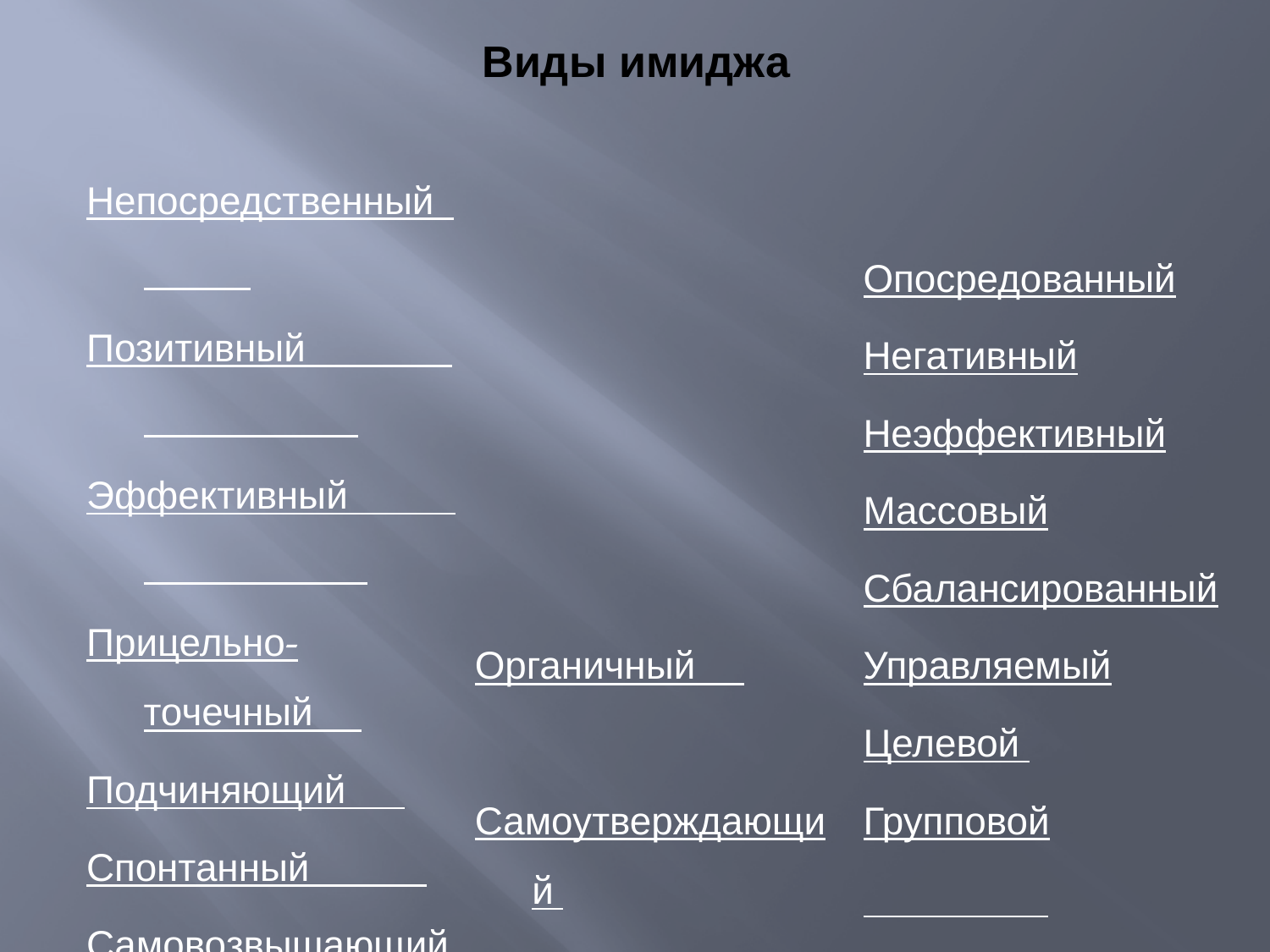

# Виды имиджа
Непосредственный
Позитивный
Эффективный
Прицельно-точечный
Подчиняющий
Спонтанный
Самовозвышающий
Личный

Органичный

Самоутверждающий
Товарный

Опосредованный
Негативный
Неэффективный
Массовый
Сбалансированный
Управляемый
Целевой
Групповой